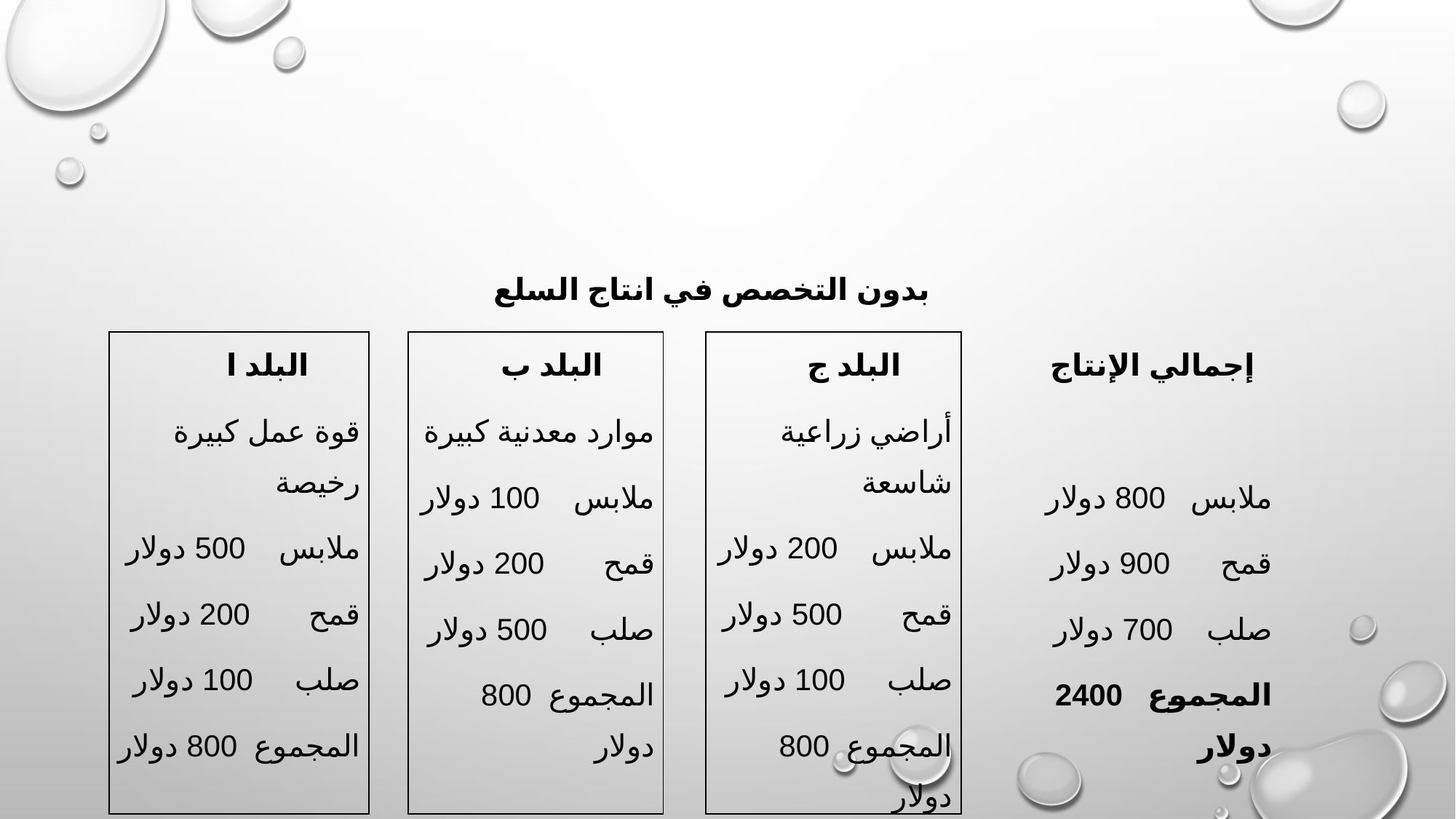

بدون التخصص في انتاج السلع

| البلد ا قوة عمل كبيرة رخيصة ملابس 500 دولار قمح 200 دولار صلب 100 دولار المجموع 800 دولار |  | البلد ب موارد معدنية كبيرة ملابس 100 دولار قمح 200 دولار صلب 500 دولار المجموع 800 دولار |  | البلد ج أراضي زراعية شاسعة ملابس 200 دولار قمح 500 دولار صلب 100 دولار المجموع 800 دولار |  | إجمالي الإنتاج   ملابس 800 دولار قمح 900 دولار صلب 700 دولار المجموع 2400 دولار |
| --- | --- | --- | --- | --- | --- | --- |